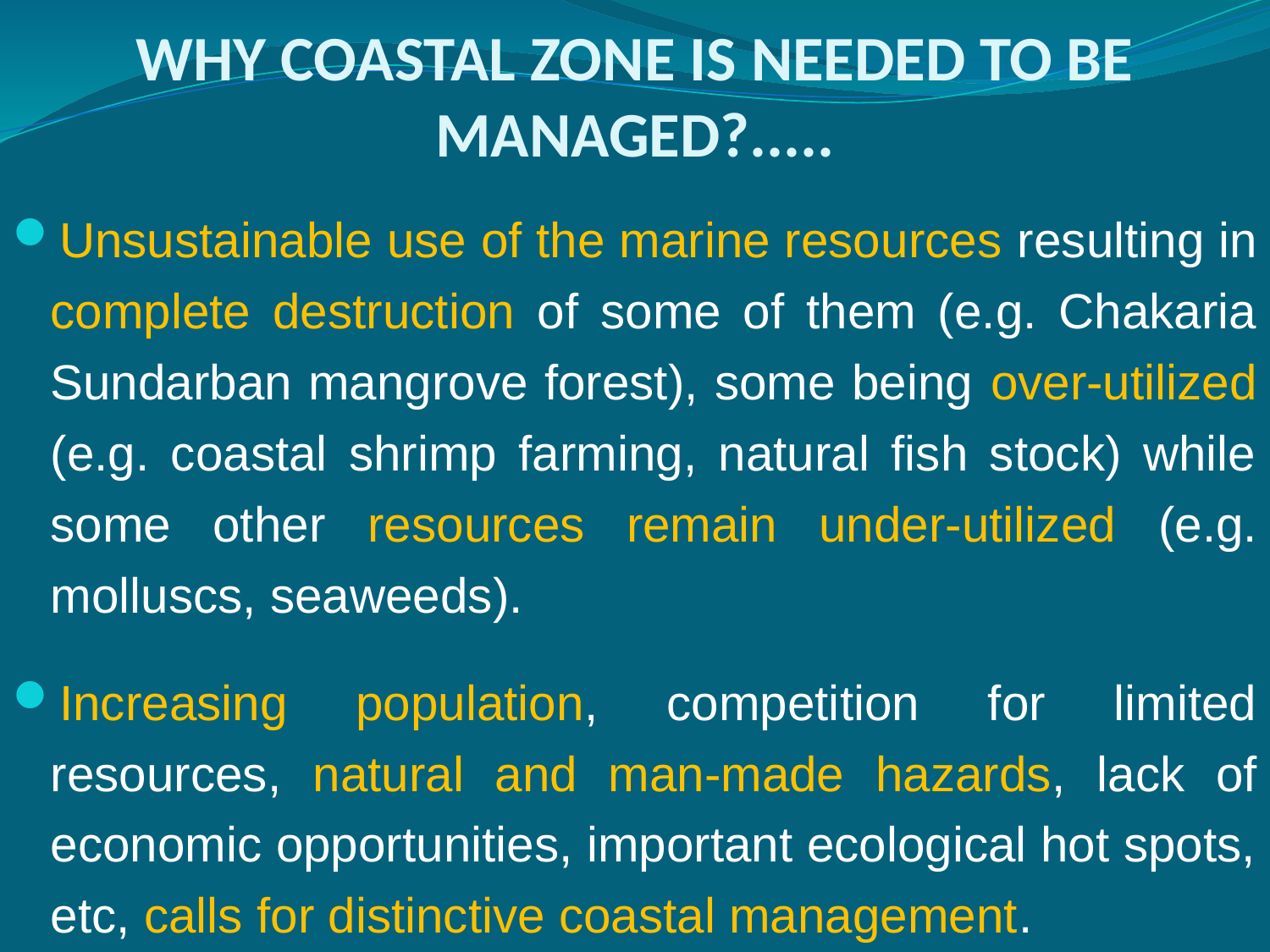

# WHY COASTAL ZONE IS NEEDED TO BE MANAGED?.....
Unsustainable use of the marine resources resulting in complete destruction of some of them (e.g. Chakaria Sundarban mangrove forest), some being over-utilized (e.g. coastal shrimp farming, natural fish stock) while some other resources remain under-utilized (e.g. molluscs, seaweeds).

Increasing population, competition for limited resources, natural and man-made hazards, lack of economic opportunities, important ecological hot spots, etc, calls for distinctive coastal management.